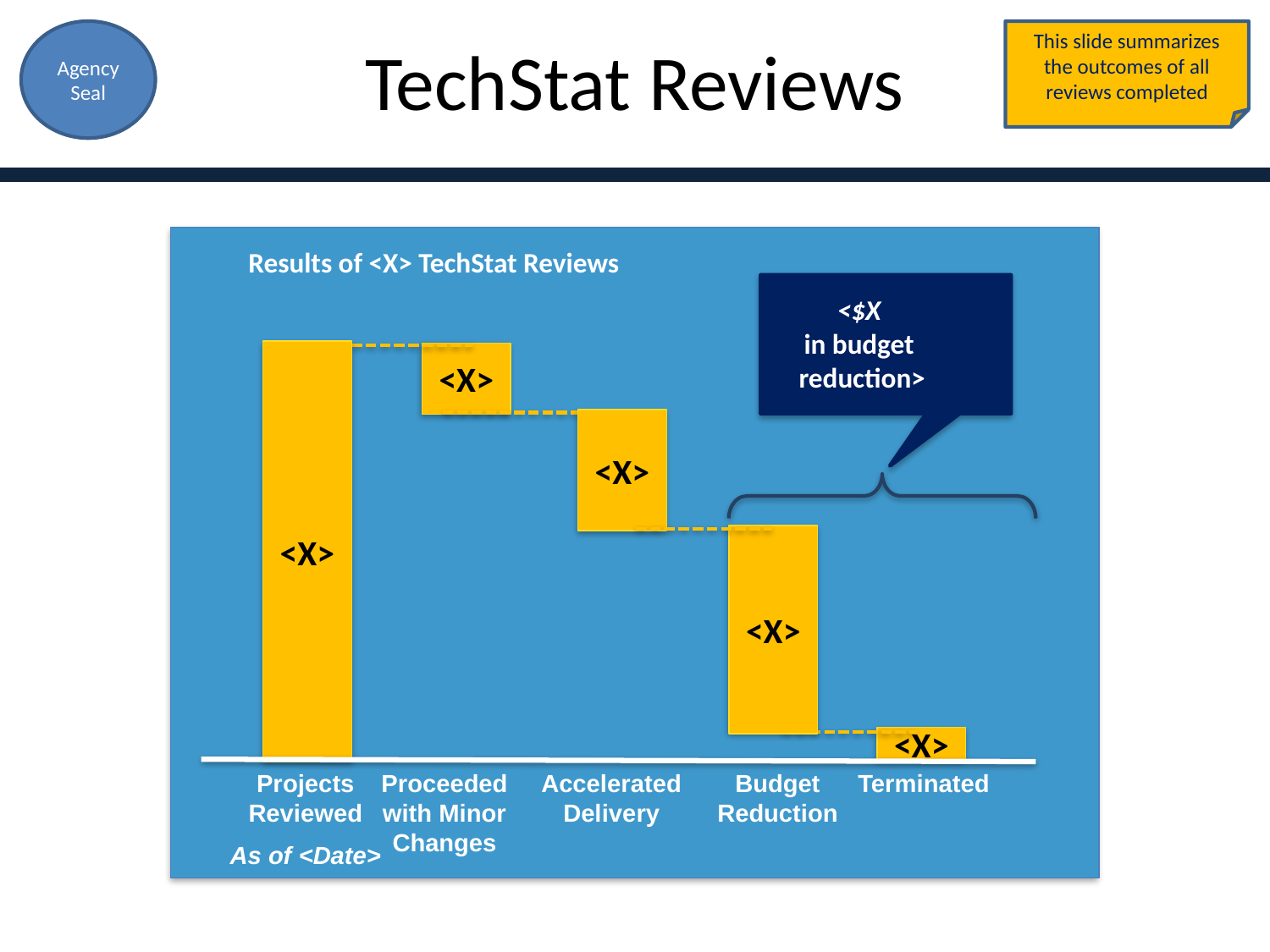

# TechStat Reviews
Agency Seal
This slide summarizes the outcomes of all reviews completed

Results of <X> TechStat Reviews

<$X
in budget
reduction>

<X>
<X>
<X>
<X>
<X>
Proceeded with Minor Changes
Accelerated Delivery
Budget Reduction
Terminated
Projects Reviewed
As of <Date>